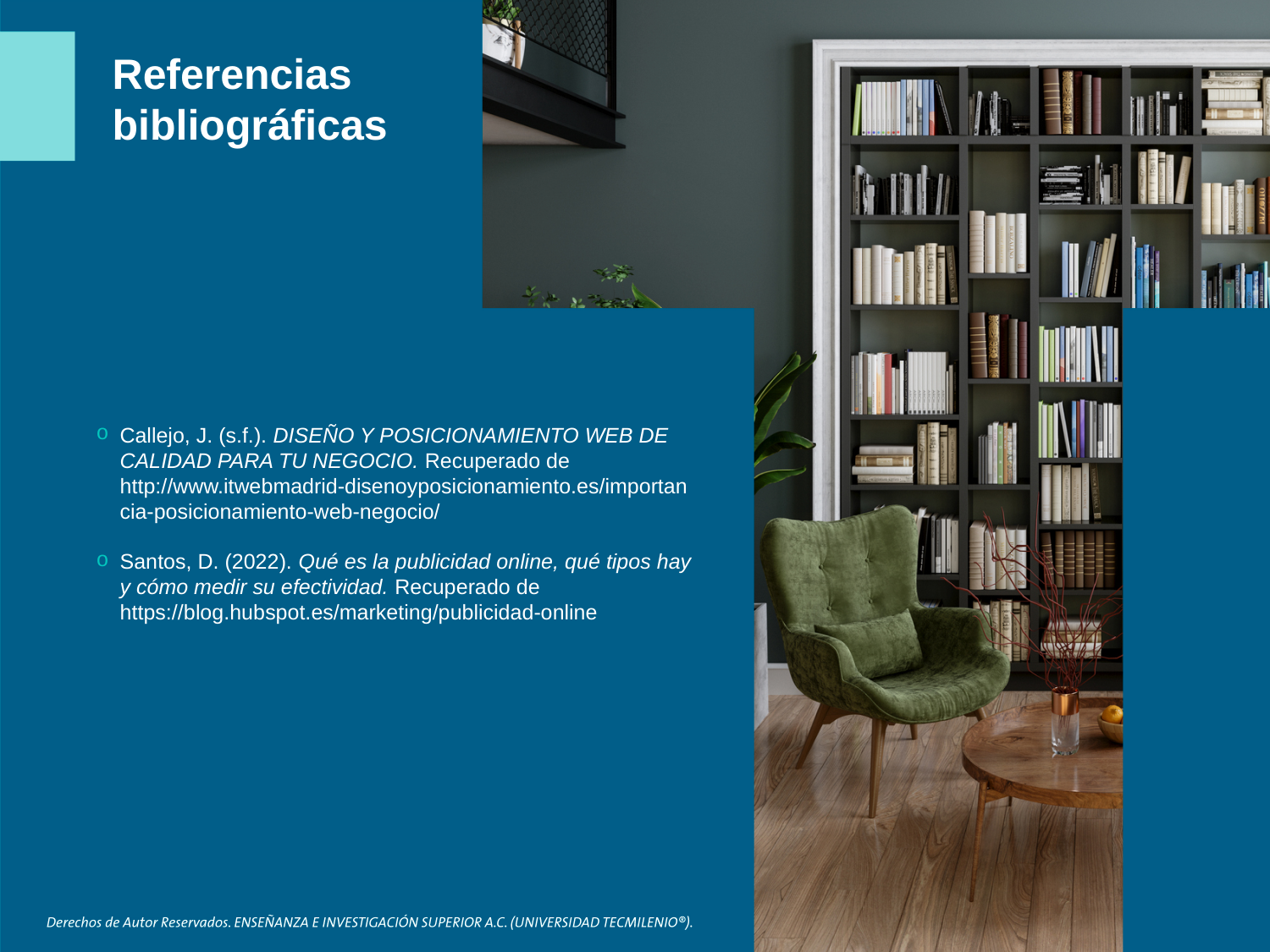

Callejo, J. (s.f.). DISEÑO Y POSICIONAMIENTO WEB DE CALIDAD PARA TU NEGOCIO. Recuperado de http://www.itwebmadrid-disenoyposicionamiento.es/importancia-posicionamiento-web-negocio/
Santos, D. (2022). Qué es la publicidad online, qué tipos hay y cómo medir su efectividad. Recuperado de https://blog.hubspot.es/marketing/publicidad-online